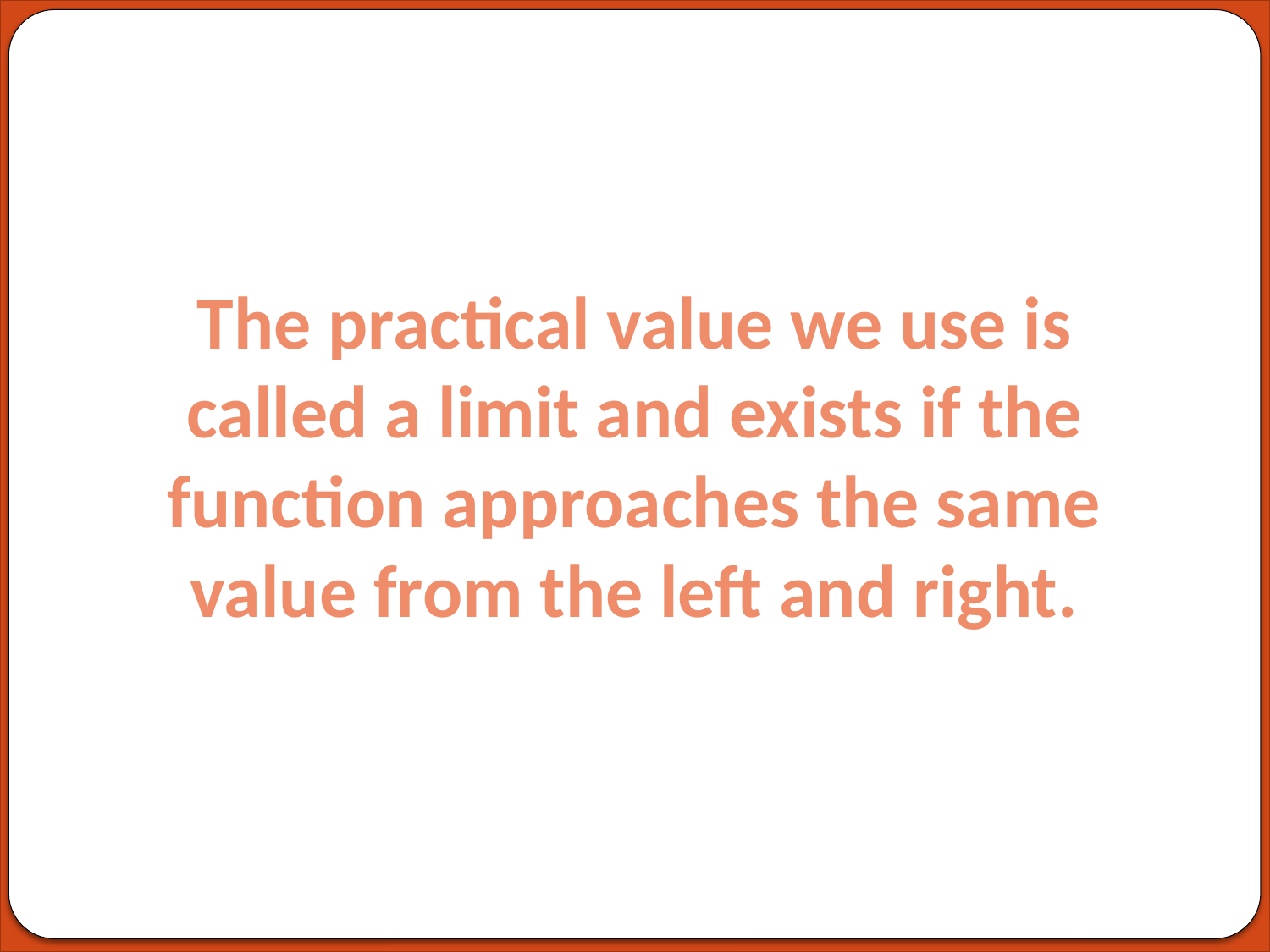

# The practical value we use is called a limit and exists if the function approaches the same value from the left and right.